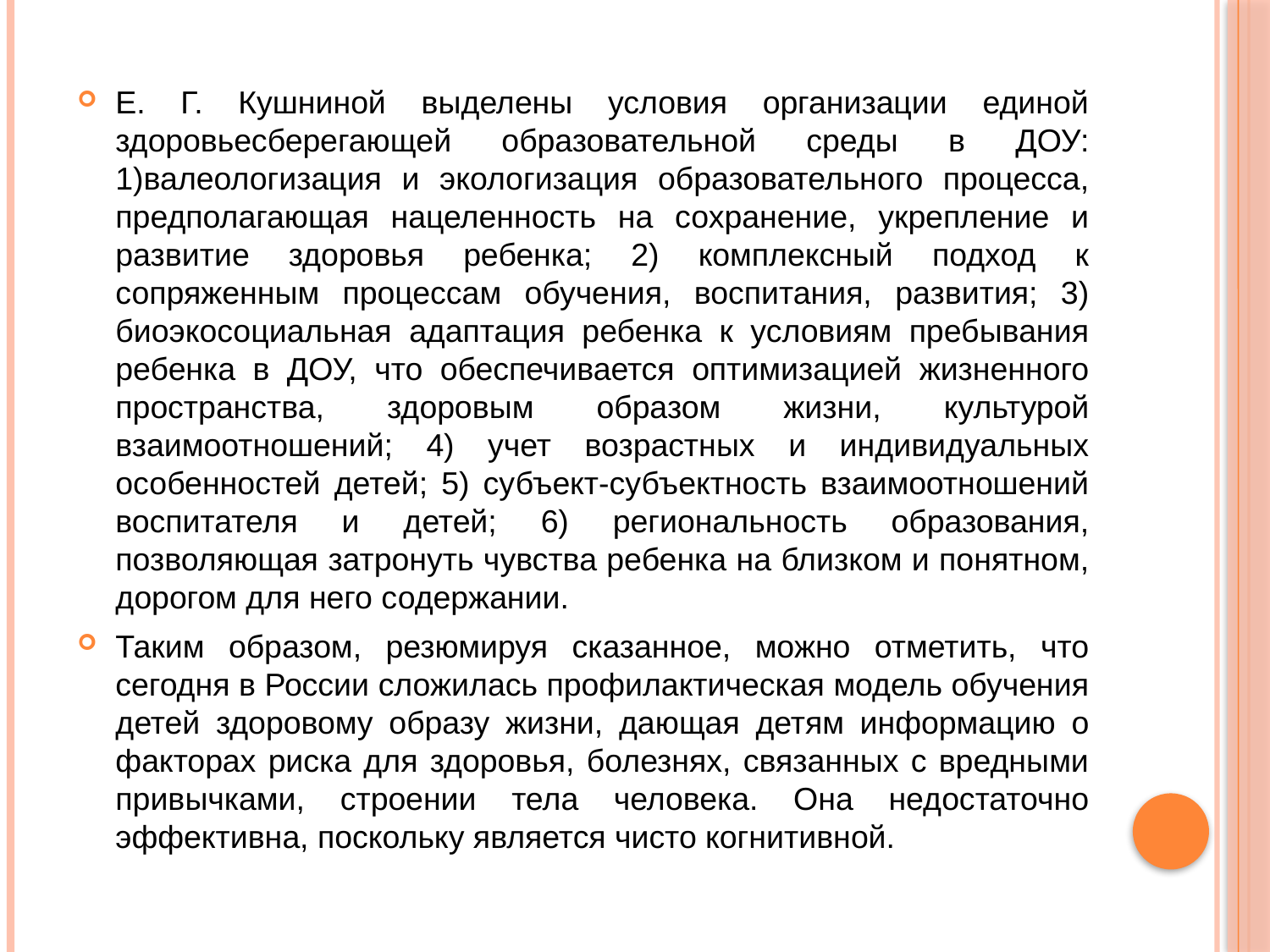

#
Е. Г. Кушниной выделены условия организации единой здоровьесберегающей образовательной среды в ДОУ: 1)валеологизация и экологизация образовательного процесса, предполагающая нацеленность на сохранение, укрепление и развитие здоровья ребенка; 2) комплексный подход к сопряженным процессам обучения, воспитания, развития; 3) биоэкосоциальная адаптация ребенка к условиям пребывания ребенка в ДОУ, что обеспечивается оптимизацией жизненного пространства, здоровым образом жизни, культурой взаимоотношений; 4) учет возрастных и индивидуальных особенностей детей; 5) субъект-субъектность взаимоотношений воспитателя и детей; 6) региональность образования, позволяющая затронуть чувства ребенка на близком и понятном, дорогом для него содержании.
Таким образом, резюмируя сказанное, можно отметить, что сегодня в России сложилась профилактическая модель обучения детей здоровому образу жизни, дающая детям информацию о факторах риска для здоровья, болезнях, связанных с вредными привычками, строении тела человека. Она недостаточно эффективна, поскольку является чисто когнитивной.